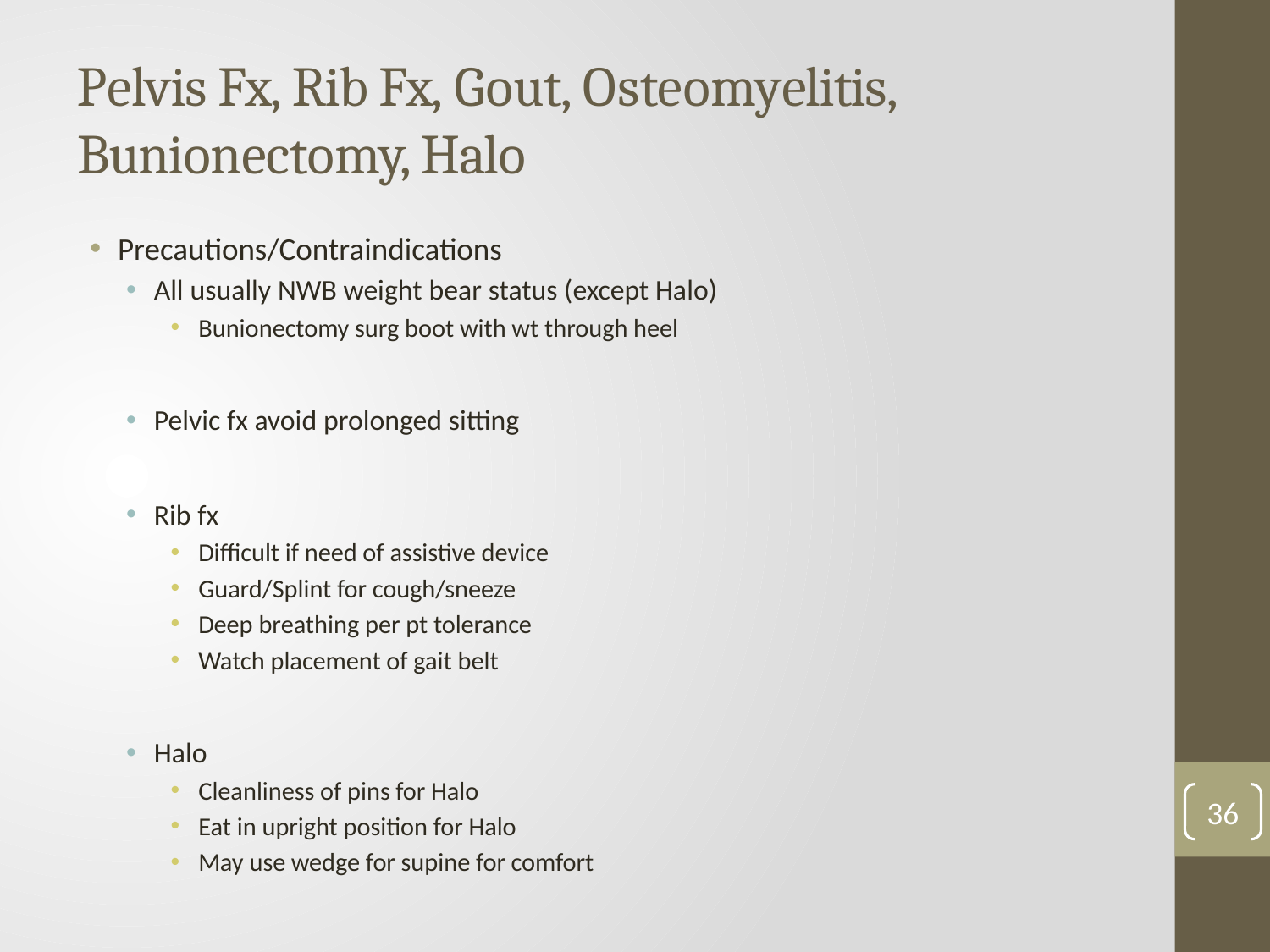

# Pelvis Fx, Rib Fx, Gout, Osteomyelitis, Bunionectomy, Halo
Precautions/Contraindications
All usually NWB weight bear status (except Halo)
Bunionectomy surg boot with wt through heel

Pelvic fx avoid prolonged sitting

Rib fx
Difficult if need of assistive device
Guard/Splint for cough/sneeze
Deep breathing per pt tolerance
Watch placement of gait belt

Halo
Cleanliness of pins for Halo
Eat in upright position for Halo
May use wedge for supine for comfort
36